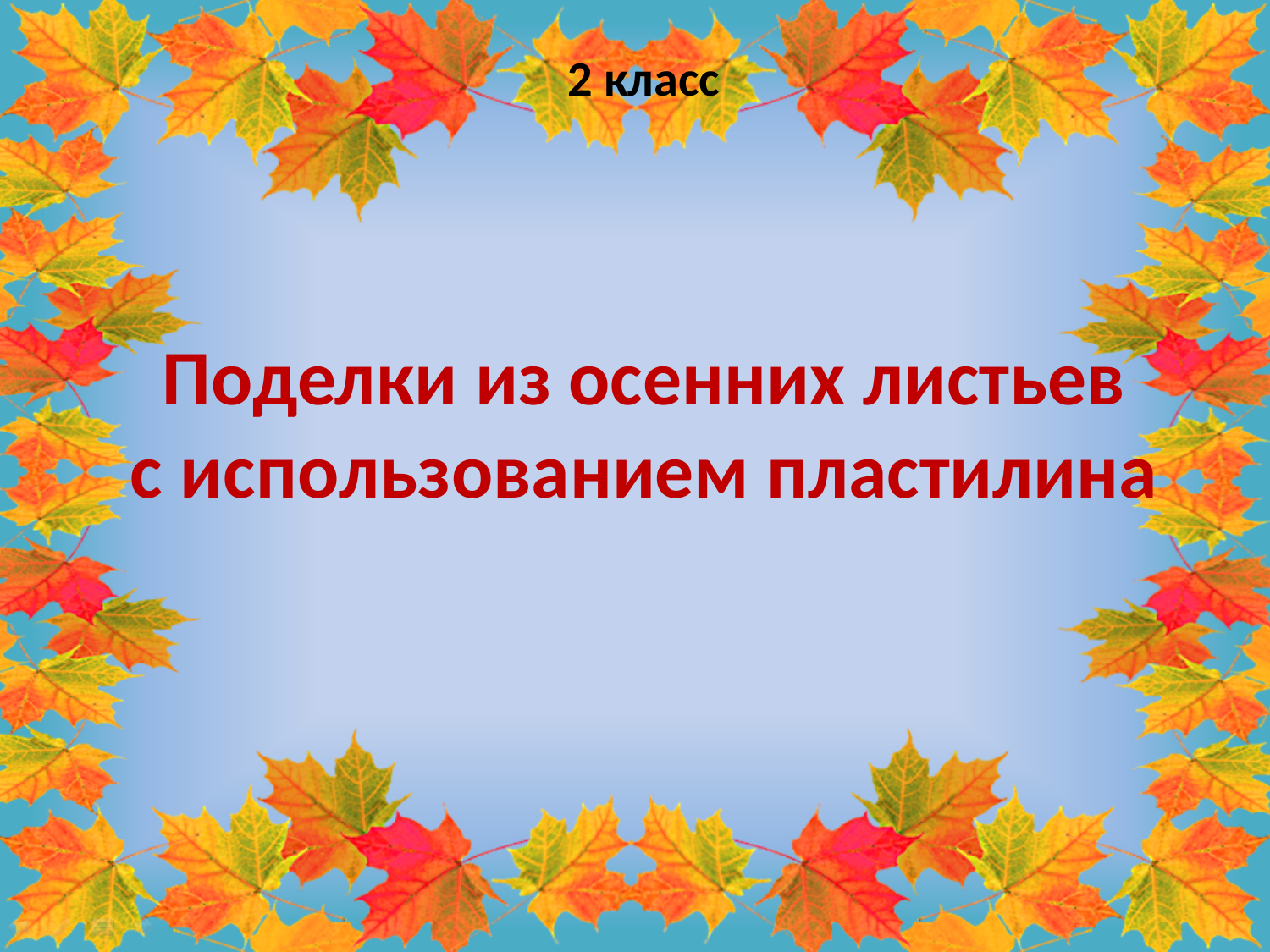

2 класс
# Поделки из осенних листьев с использованием пластилина